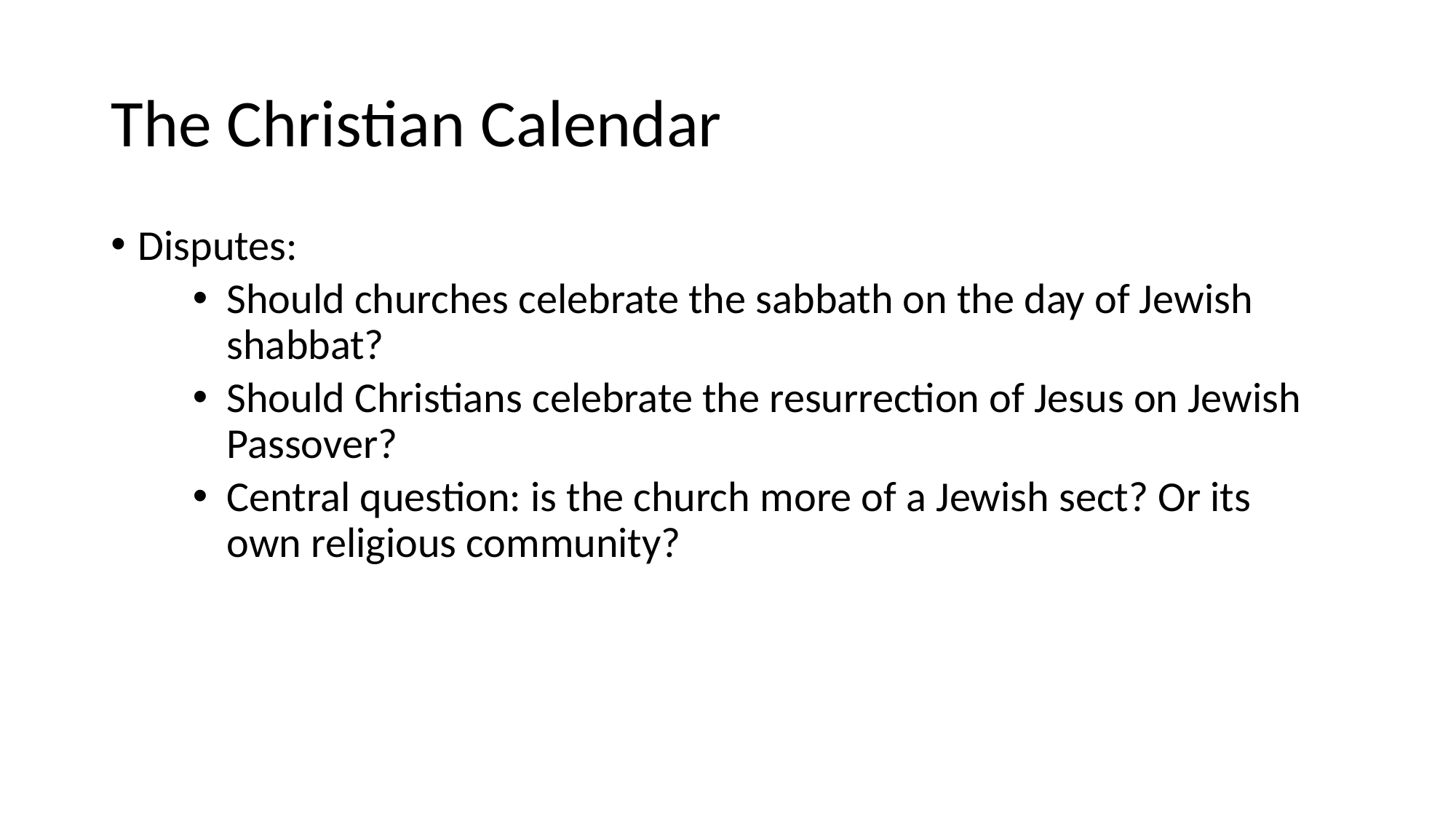

# The Christian Calendar
Disputes:
Should churches celebrate the sabbath on the day of Jewish shabbat?
Should Christians celebrate the resurrection of Jesus on Jewish Passover?
Central question: is the church more of a Jewish sect? Or its own religious community?